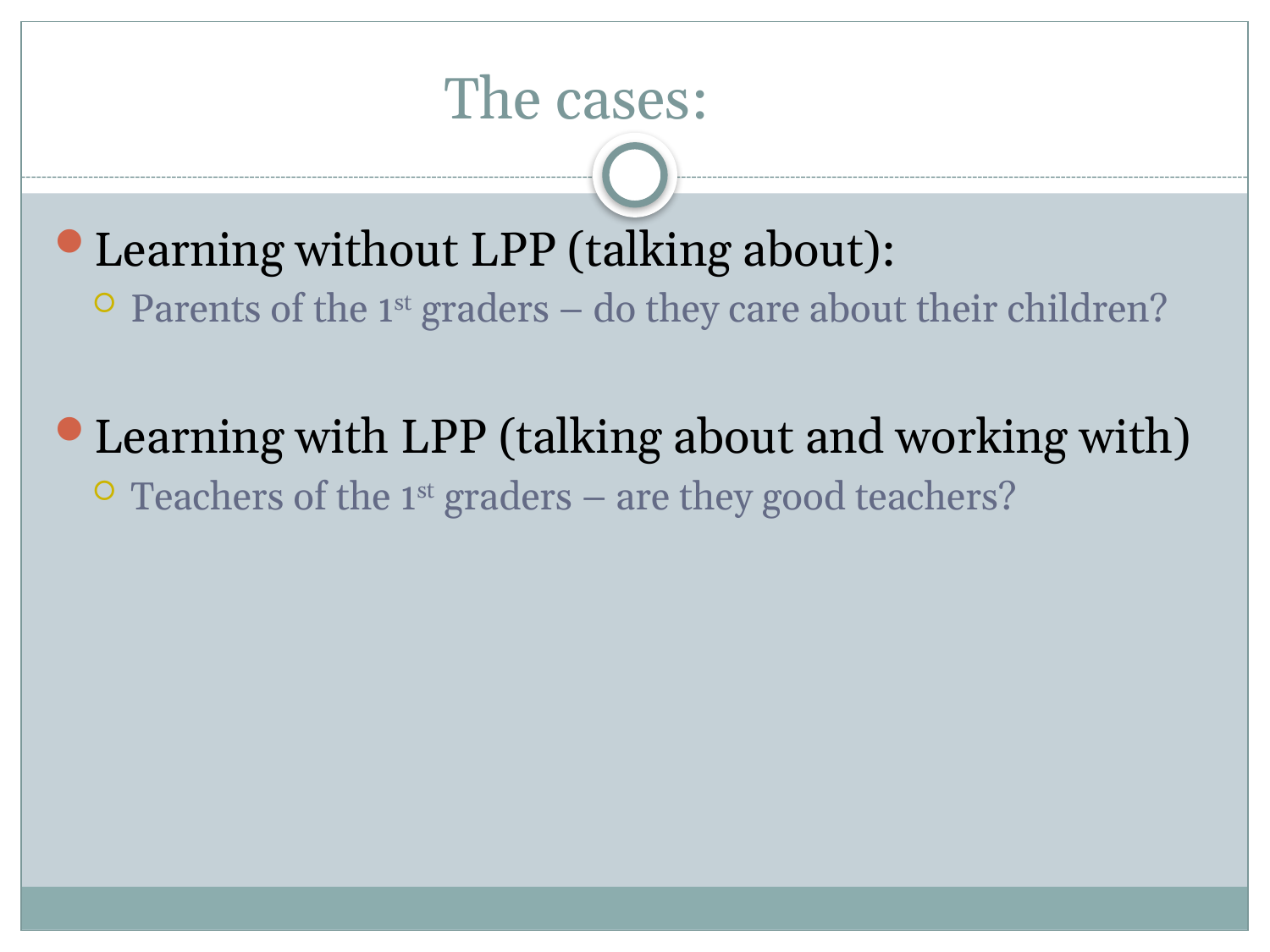

# The cases:
Learning without LPP (talking about):
Parents of the 1st graders – do they care about their children?

Learning with LPP (talking about and working with)
Teachers of the 1st graders – are they good teachers?